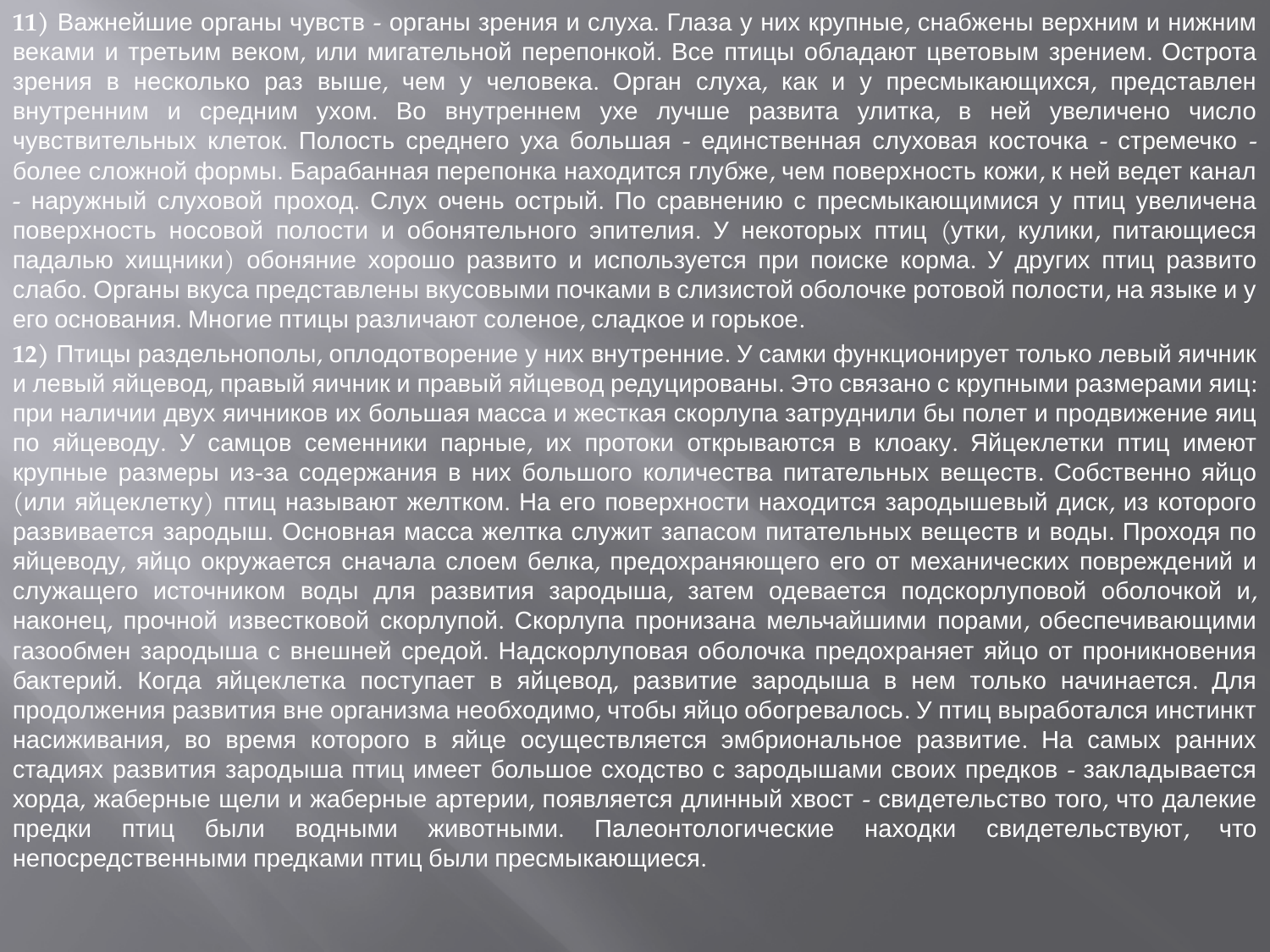

11) Важнейшие органы чувств - органы зрения и слуха. Глаза у них крупные, снабжены верхним и нижним веками и третьим веком, или мигательной перепонкой. Все птицы обладают цветовым зрением. Острота зрения в несколько раз выше, чем у человека. Орган слуха, как и у пресмыкающихся, представлен внутренним и средним ухом. Во внутреннем ухе лучше развита улитка, в ней увеличено число чувствительных клеток. Полость среднего уха большая - единственная слуховая косточка - стремечко - более сложной формы. Барабанная перепонка находится глубже, чем поверхность кожи, к ней ведет канал - наружный слуховой проход. Слух очень острый. По сравнению с пресмыкающимися у птиц увеличена поверхность носовой полости и обонятельного эпителия. У некоторых птиц (утки, кулики, питающиеся падалью хищники) обоняние хорошо развито и используется при поиске корма. У других птиц развито слабо. Органы вкуса представлены вкусовыми почками в слизистой оболочке ротовой полости, на языке и у его основания. Многие птицы различают соленое, сладкое и горькое.
12) Птицы раздельнополы, оплодотворение у них внутренние. У самки функционирует только левый яичник и левый яйцевод, правый яичник и правый яйцевод редуцированы. Это связано с крупными размерами яиц: при наличии двух яичников их большая масса и жесткая скорлупа затруднили бы полет и продвижение яиц по яйцеводу. У самцов семенники парные, их протоки открываются в клоаку. Яйцеклетки птиц имеют крупные размеры из-за содержания в них большого количества питательных веществ. Собственно яйцо (или яйцеклетку) птиц называют желтком. На его поверхности находится зародышевый диск, из которого развивается зародыш. Основная масса желтка служит запасом питательных веществ и воды. Проходя по яйцеводу, яйцо окружается сначала слоем белка, предохраняющего его от механических повреждений и служащего источником воды для развития зародыша, затем одевается подскорлуповой оболочкой и, наконец, прочной известковой скорлупой. Скорлупа пронизана мельчайшими порами, обеспечивающими газообмен зародыша с внешней средой. Надскорлуповая оболочка предохраняет яйцо от проникновения бактерий. Когда яйцеклетка поступает в яйцевод, развитие зародыша в нем только начинается. Для продолжения развития вне организма необходимо, чтобы яйцо обогревалось. У птиц выработался инстинкт насиживания, во время которого в яйце осуществляется эмбриональное развитие. На самых ранних стадиях развития зародыша птиц имеет большое сходство с зародышами своих предков - закладывается хорда, жаберные щели и жаберные артерии, появляется длинный хвост - свидетельство того, что далекие предки птиц были водными животными. Палеонтологические находки свидетельствуют, что непосредственными предками птиц были пресмыкающиеся.